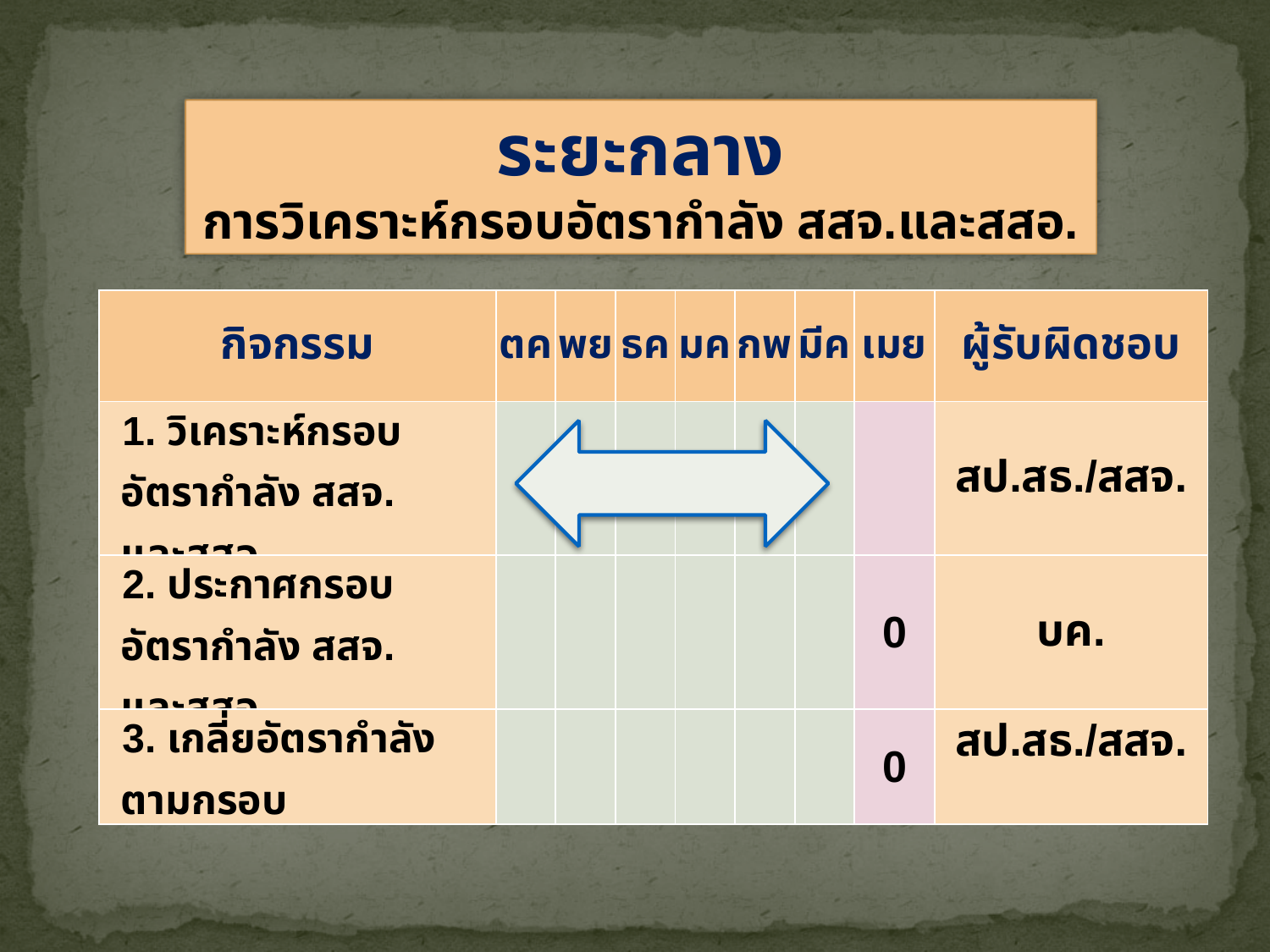

ระยะกลาง
การวิเคราะห์กรอบอัตรากำลัง สสจ.และสสอ.
| กิจกรรม | ตค | พย | ธค | มค | กพ | มีค | เมย | ผู้รับผิดชอบ |
| --- | --- | --- | --- | --- | --- | --- | --- | --- |
| 1. วิเคราะห์กรอบ อัตรากำลัง สสจ. และสสอ. |  |  |  |  |  |  |  | สป.สธ./สสจ. |
| 2. ประกาศกรอบ อัตรากำลัง สสจ. และสสอ. |  |  |  |  |  |  | 0 | บค. |
| 3. เกลี่ยอัตรากำลัง ตามกรอบ |  |  |  |  |  |  | 0 | สป.สธ./สสจ. |